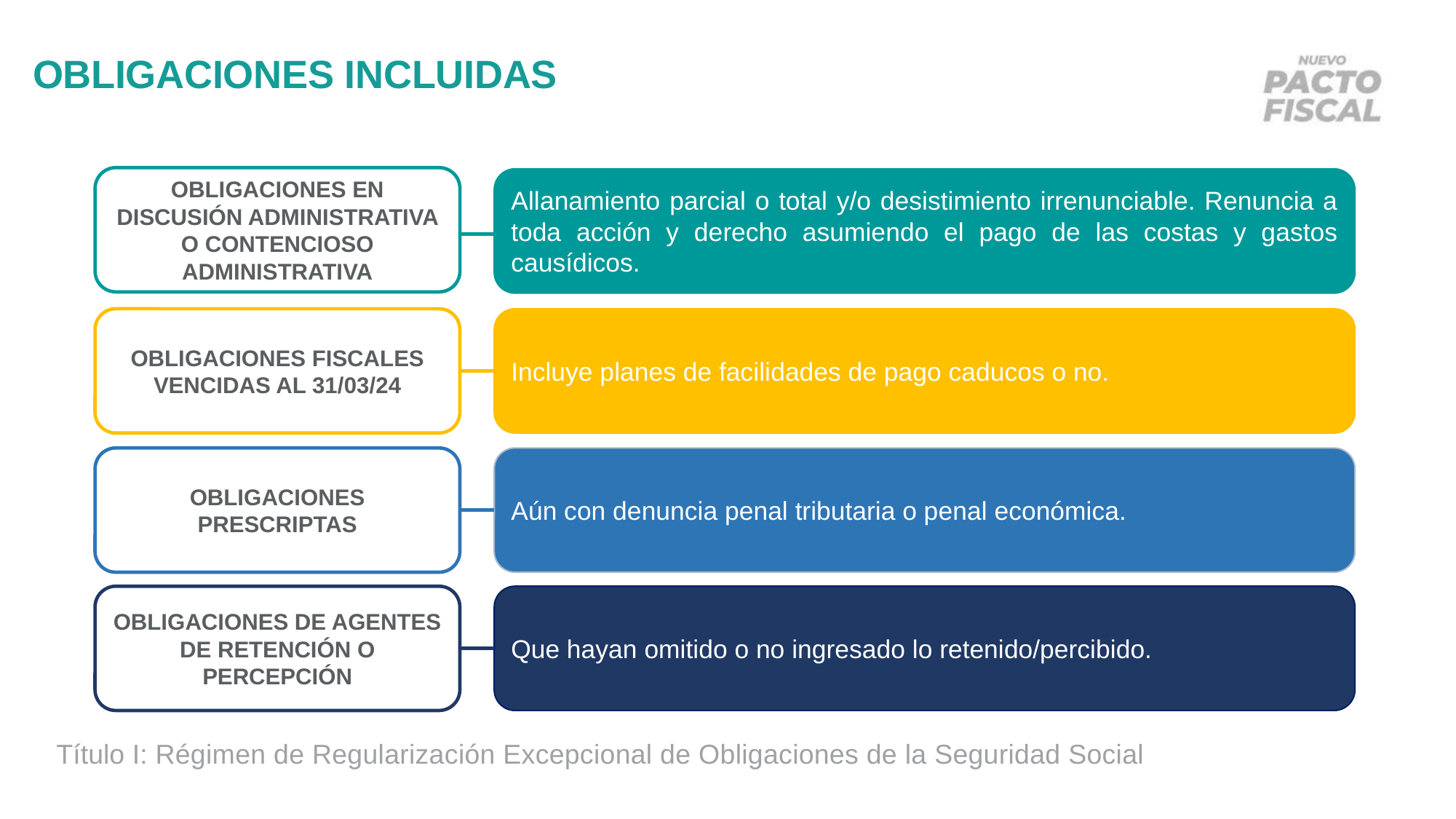

OBLIGACIONES INCLUIDAS
OBLIGACIONES EN DISCUSIÓN ADMINISTRATIVA O CONTENCIOSO ADMINISTRATIVA
Allanamiento parcial o total y/o desistimiento irrenunciable. Renuncia a toda acción y derecho asumiendo el pago de las costas y gastos causídicos.
OBLIGACIONES FISCALES VENCIDAS AL 31/03/24
Incluye planes de facilidades de pago caducos o no.
OBLIGACIONES PRESCRIPTAS
Aún con denuncia penal tributaria o penal económica.
OBLIGACIONES DE AGENTES DE RETENCIÓN O PERCEPCIÓN
Que hayan omitido o no ingresado lo retenido/percibido.
Título I: Régimen de Regularización Excepcional de Obligaciones de la Seguridad Social